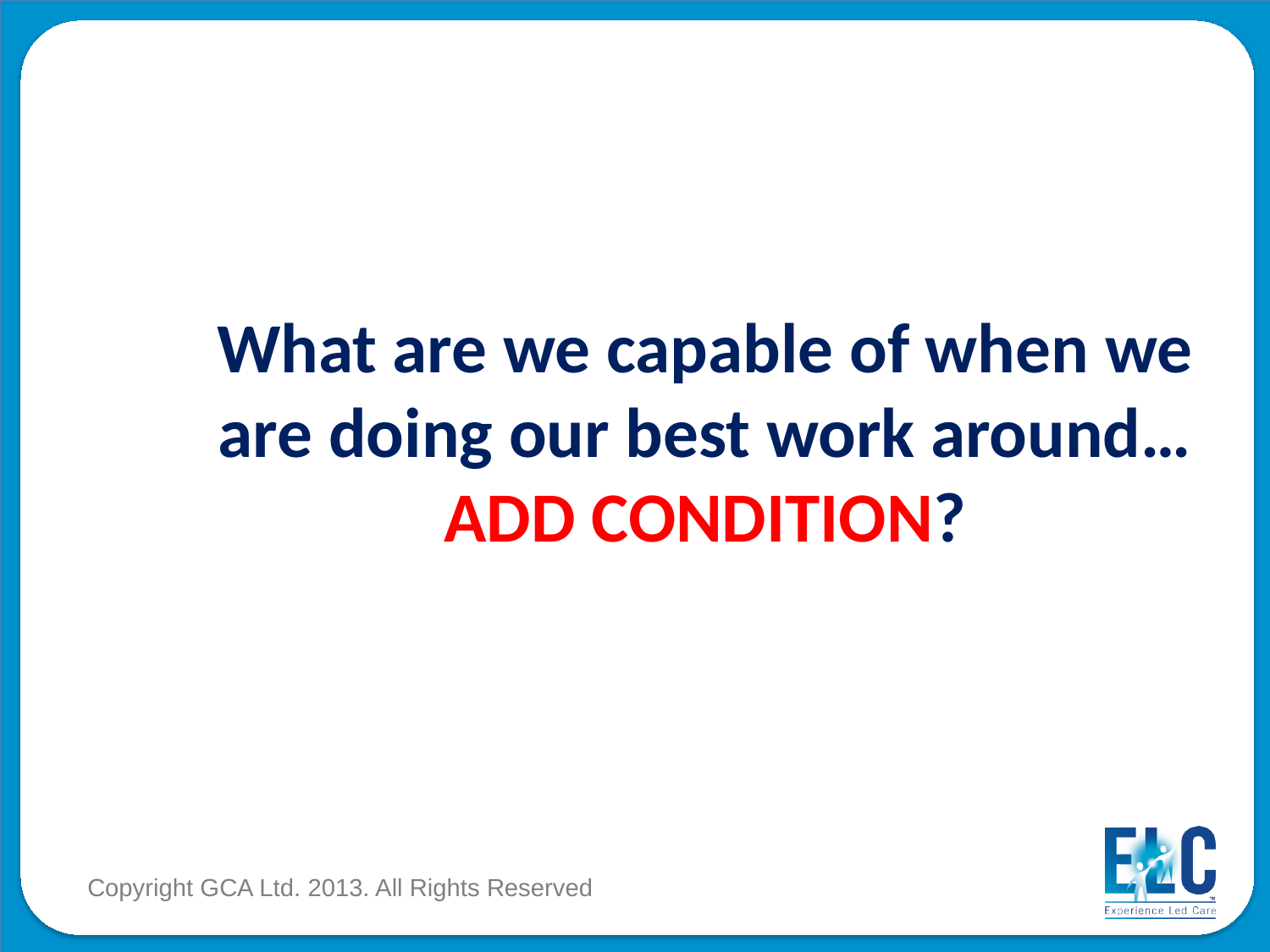

#
What are we capable of when we are doing our best work around… ADD CONDITION?

Copyright GCA Ltd. 2013. All Rights Reserved